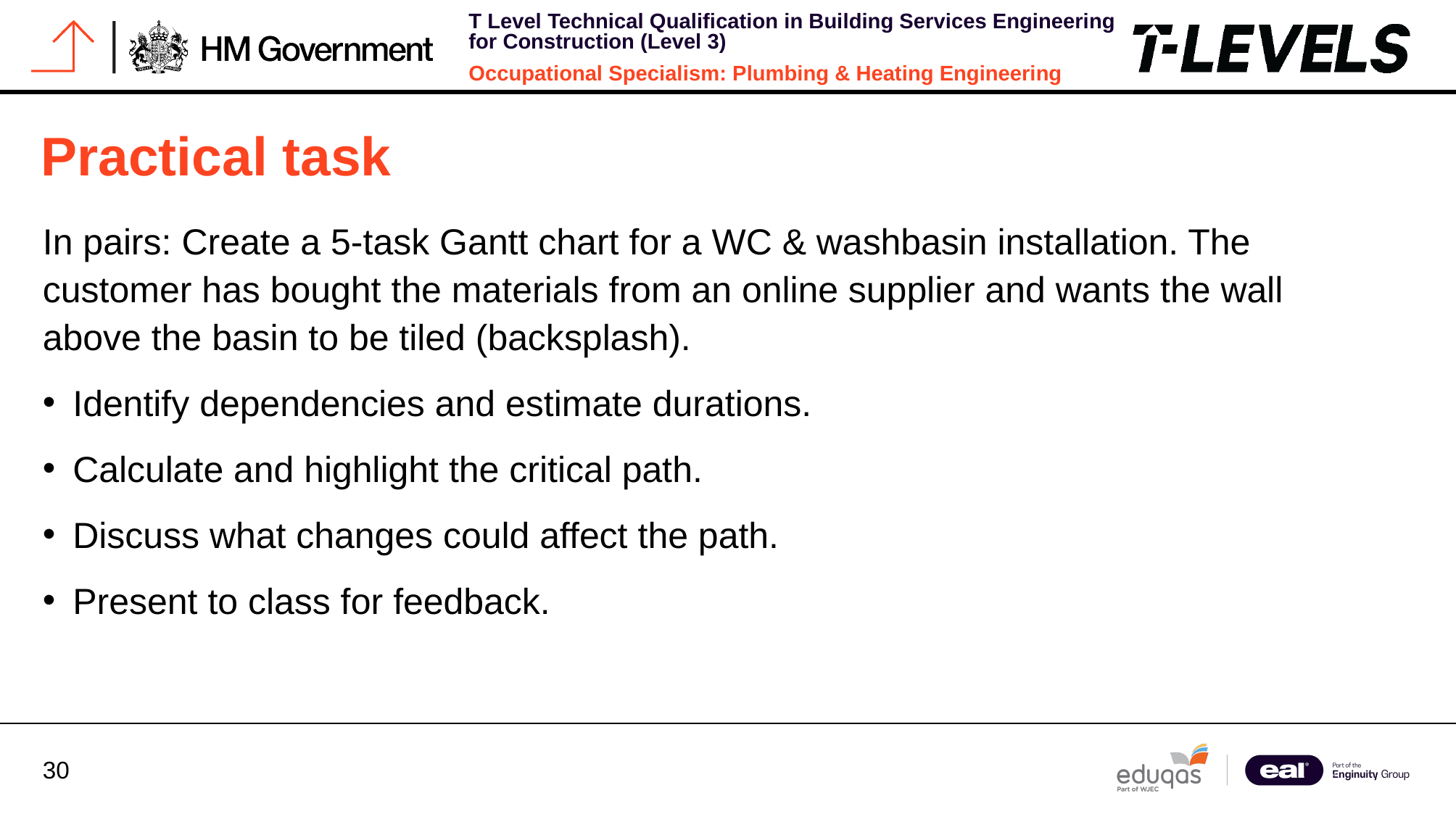

# Practical task
In pairs: Create a 5-task Gantt chart for a WC & washbasin installation. The customer has bought the materials from an online supplier and wants the wall above the basin to be tiled (backsplash).
Identify dependencies and estimate durations.
Calculate and highlight the critical path.
Discuss what changes could affect the path.
Present to class for feedback.